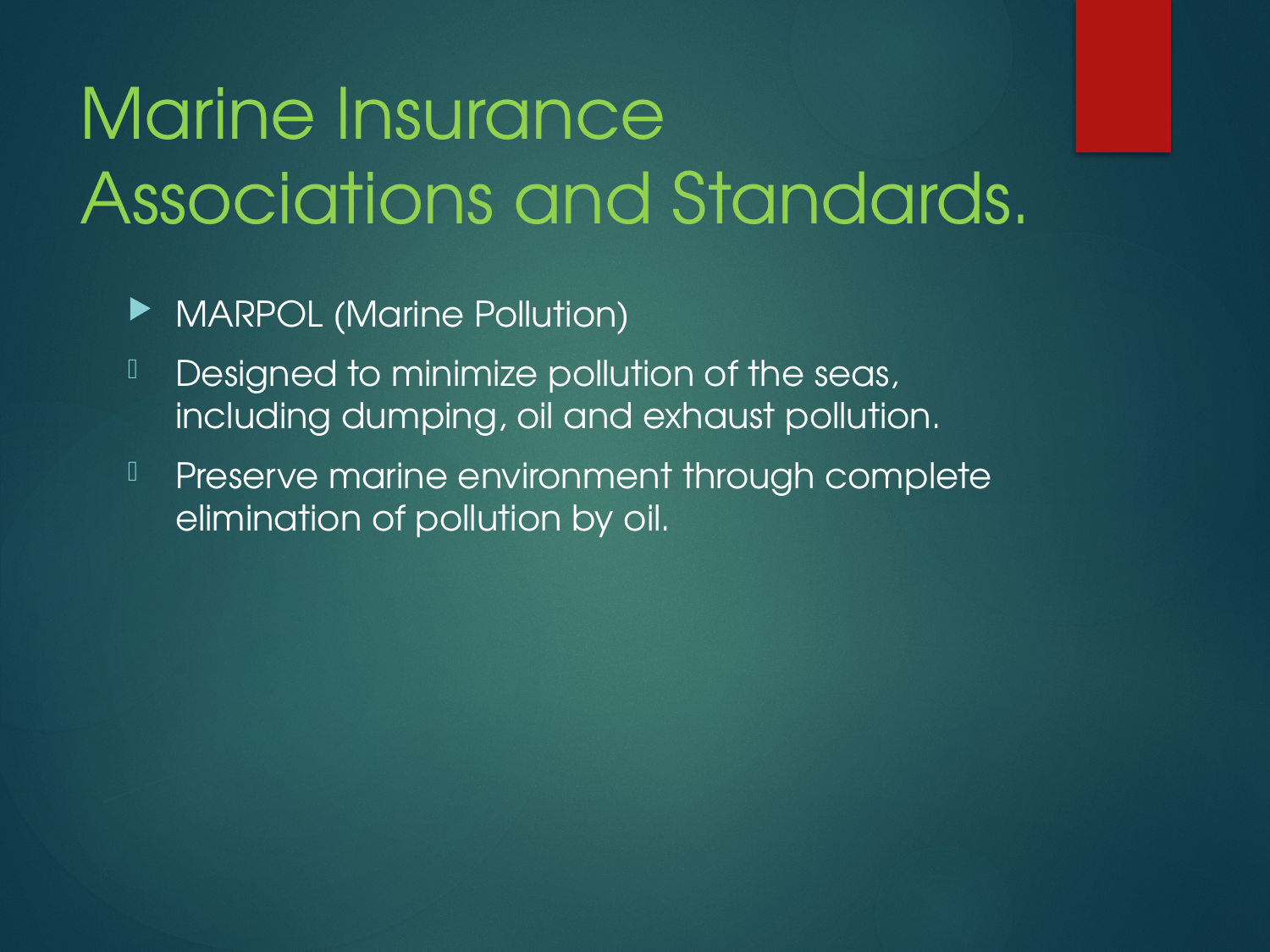

# Marine Insurance Associations and Standards.
MARPOL (Marine Pollution)
Designed to minimize pollution of the seas, including dumping, oil and exhaust pollution.
Preserve marine environment through complete elimination of pollution by oil.